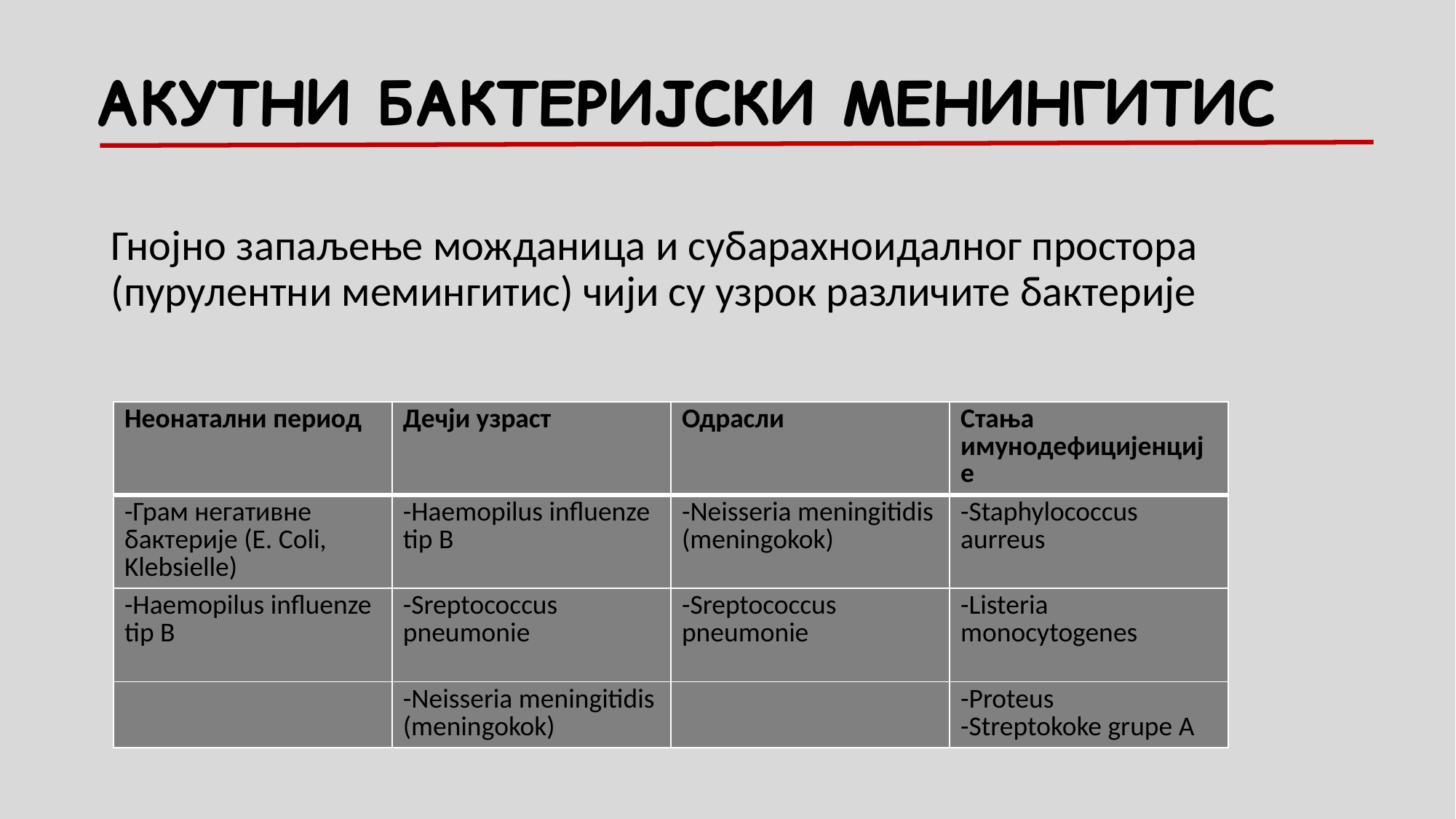

# АКУТНИ БАКТЕРИЈСКИ МЕНИНГИТИС
Гнојно запаљење можданица и субарахноидалног простора (пурулентни мемингитис) чији су узрок различите бактерије

| Неонатални период | Дечји узраст | Одрасли | Стања имунодефицијенције |
| --- | --- | --- | --- |
| -Грам негативне бактерије (E. Coli, Klebsielle) | -Haemopilus influenze tip B | -Neisseria meningitidis (meningokok) | -Staphylococcus aurreus |
| -Haemopilus influenze tip B | -Sreptococcus pneumonie | -Sreptococcus pneumonie | -Listeria monocytogenes |
|  | -Neisseria meningitidis (meningokok) |  | -Proteus -Streptokoke grupe A |